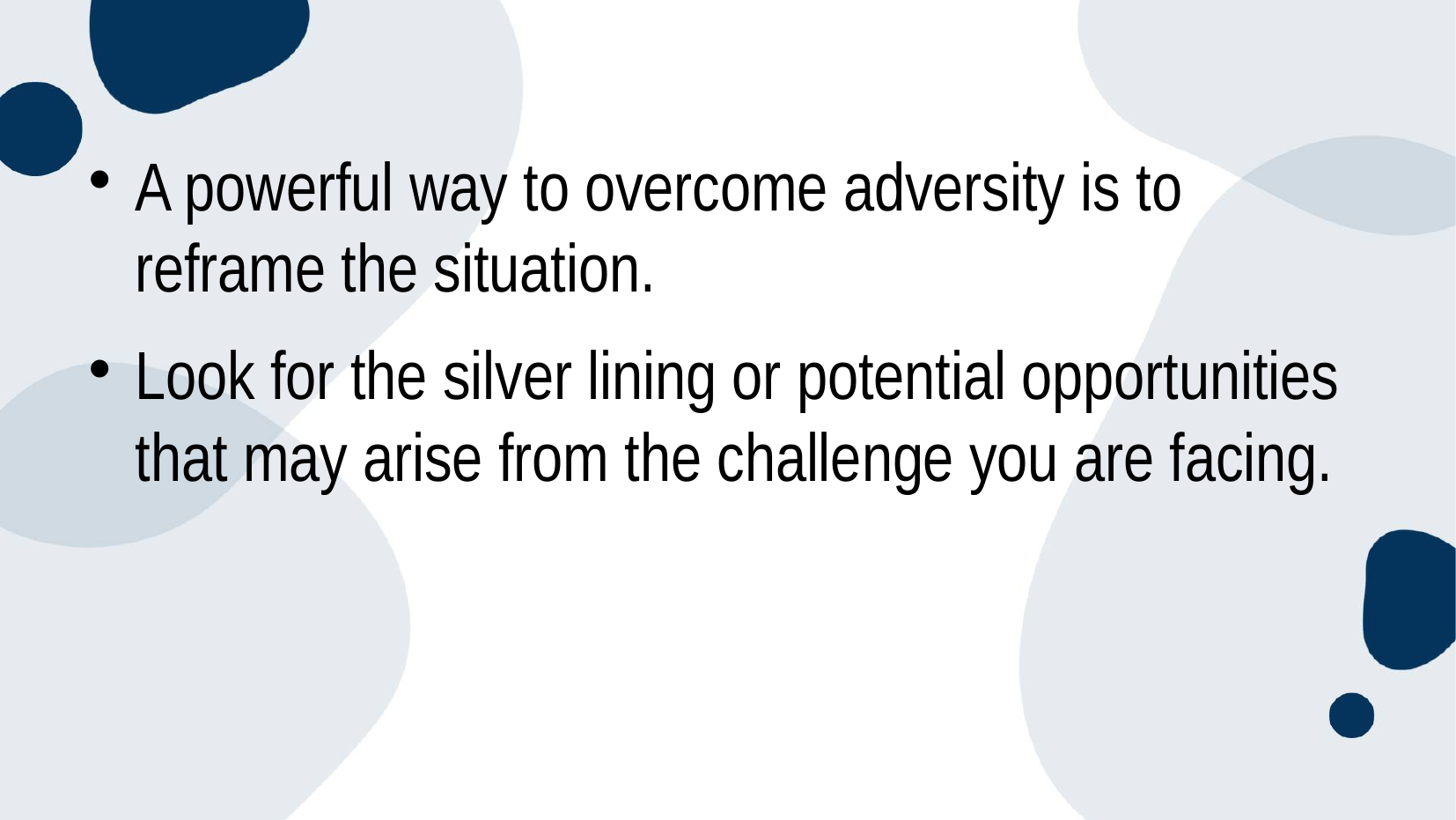

# A powerful way to overcome adversity is to reframe the situation.
Look for the silver lining or potential opportunities that may arise from the challenge you are facing.